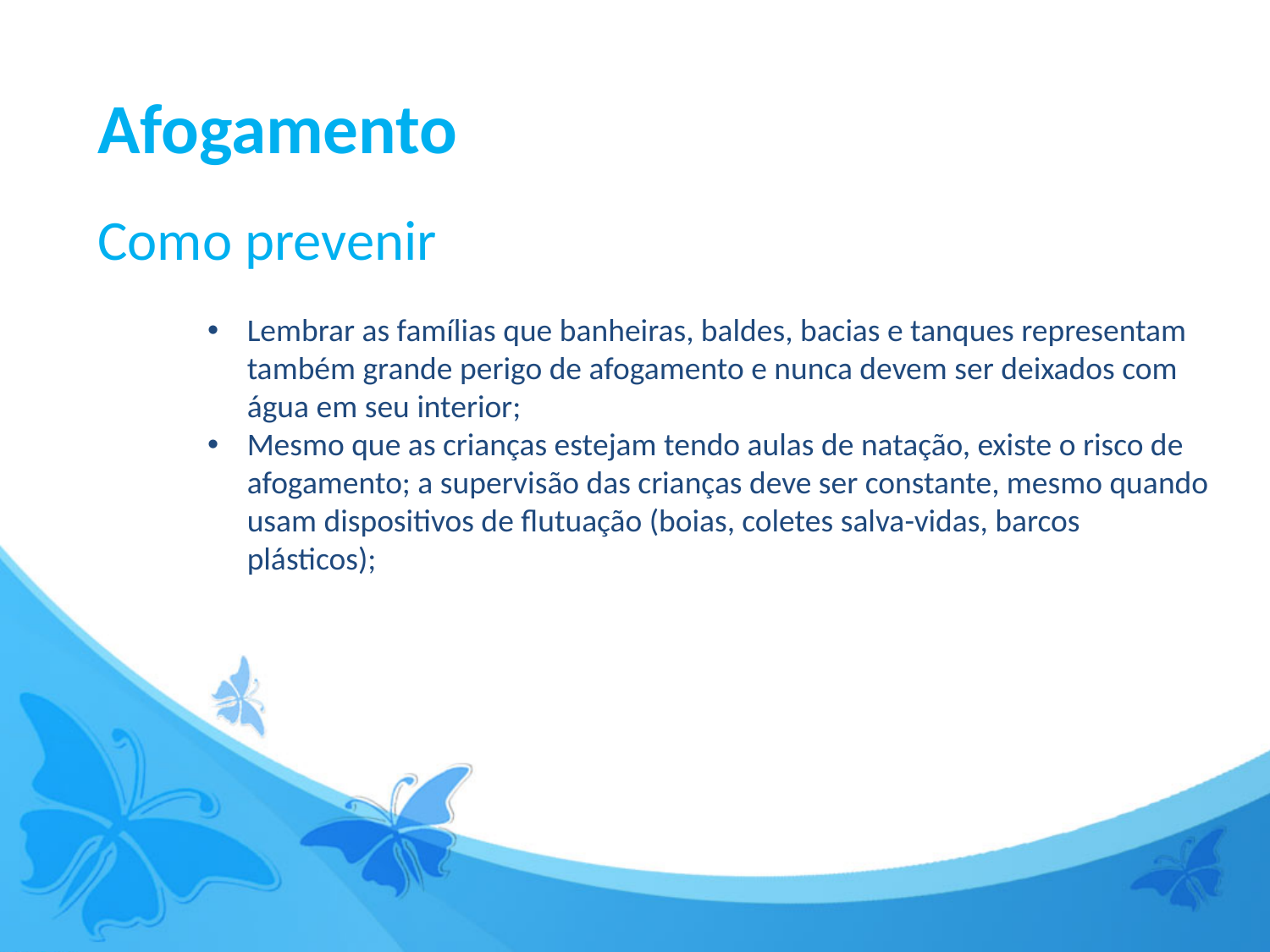

Afogamento
Como prevenir
Lembrar as famílias que banheiras, baldes, bacias e tanques representam também grande perigo de afogamento e nunca devem ser deixados com água em seu interior;
Mesmo que as crianças estejam tendo aulas de natação, existe o risco de afogamento; a supervisão das crianças deve ser constante, mesmo quando usam dispositivos de flutuação (boias, coletes salva-vidas, barcos plásticos);